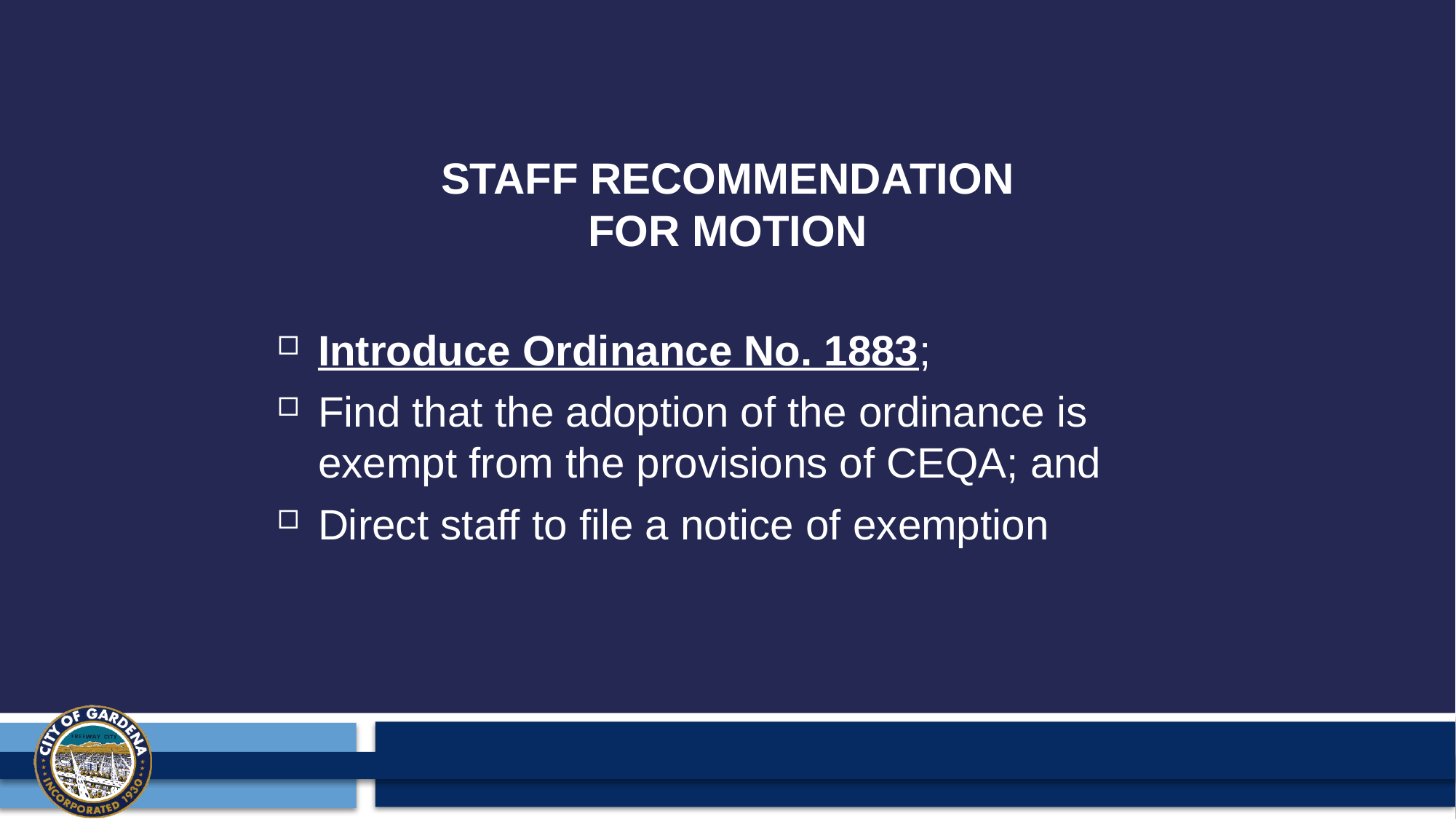

# Staff recommendation for motion
Introduce Ordinance No. 1883;
Find that the adoption of the ordinance is exempt from the provisions of CEQA; and
Direct staff to file a notice of exemption